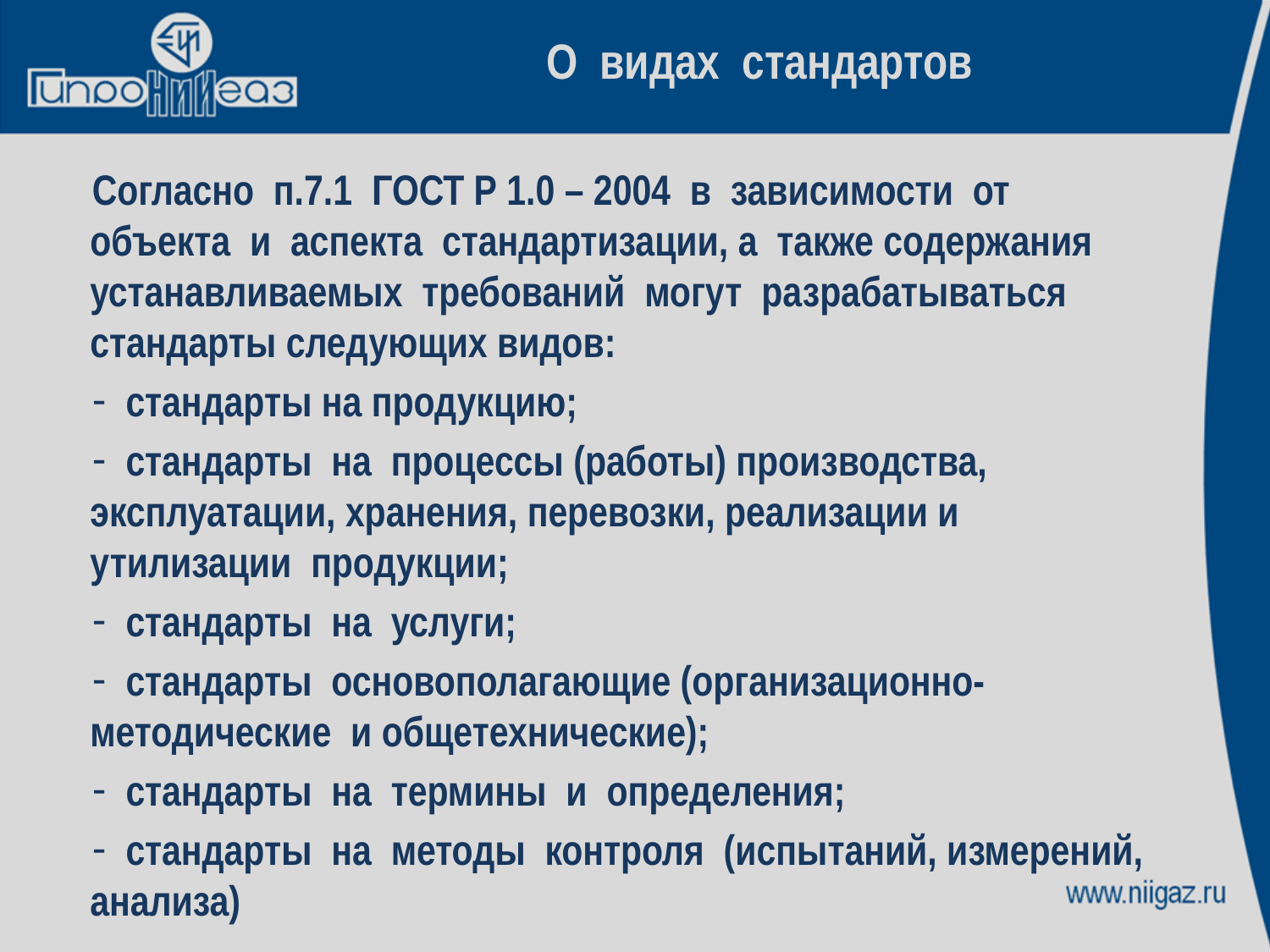

# О  видах  стандартов
Согласно  п.7.1  ГОСТ Р 1.0 – 2004  в  зависимости  от  объекта  и  аспекта  стандартизации, а  также содержания  устанавливаемых  требований  могут  разрабатываться  стандарты следующих видов:
  стандарты на продукцию;
  стандарты  на  процессы (работы) производства, эксплуатации, хранения, перевозки, реализации и  утилизации  продукции;
  стандарты  на  услуги;
  стандарты  основополагающие (организационно-методические  и общетехнические);
  стандарты  на  термины  и  определения;
  стандарты  на  методы  контроля  (испытаний, измерений, анализа)